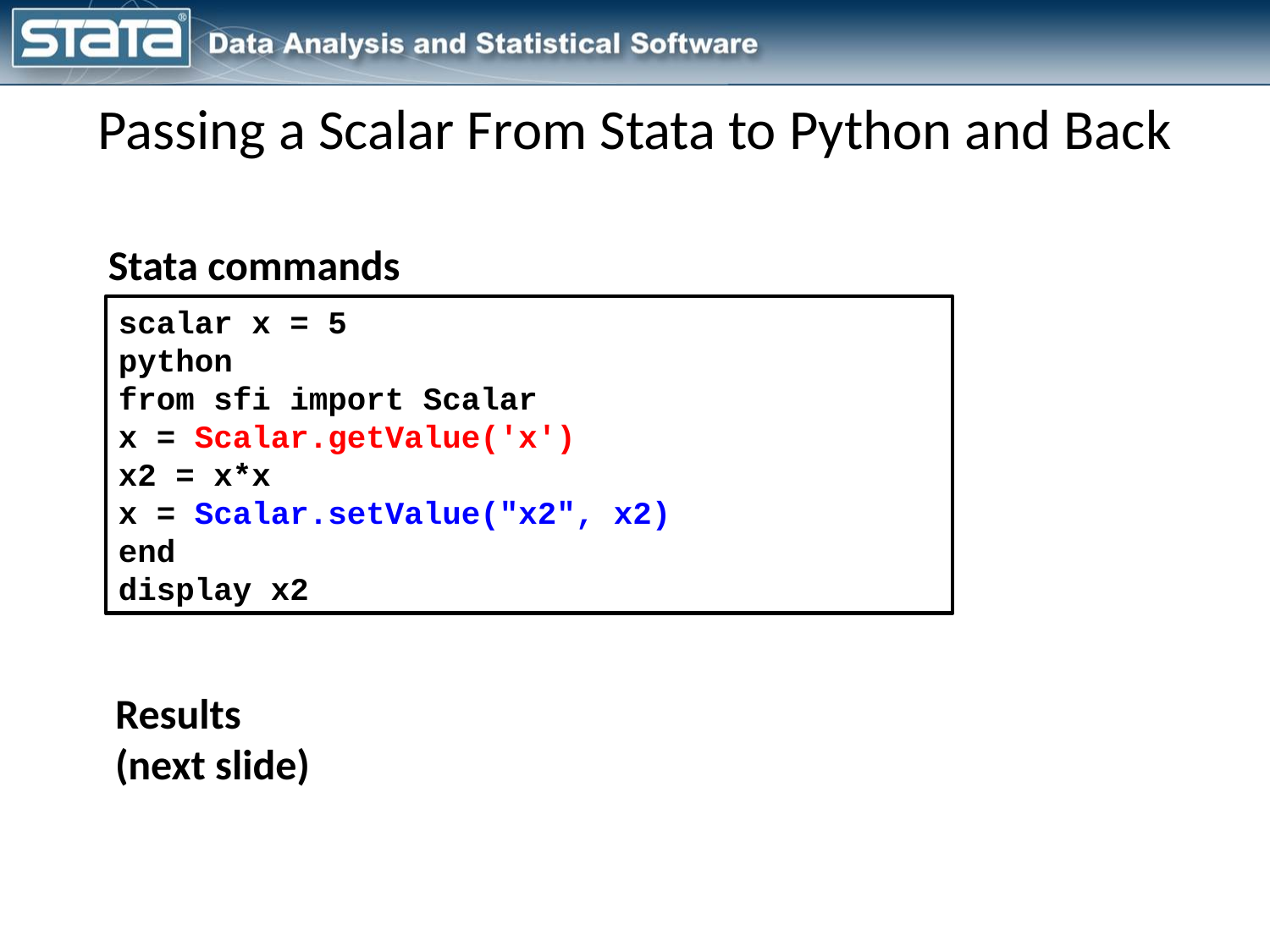

# Passing a Scalar From Stata to Python and Back
Stata commands
scalar x = 5
python
from sfi import Scalar
x = Scalar.getValue('x')
x2 = x*x
x = Scalar.setValue("x2", x2)
end
display x2
Results
(next slide)